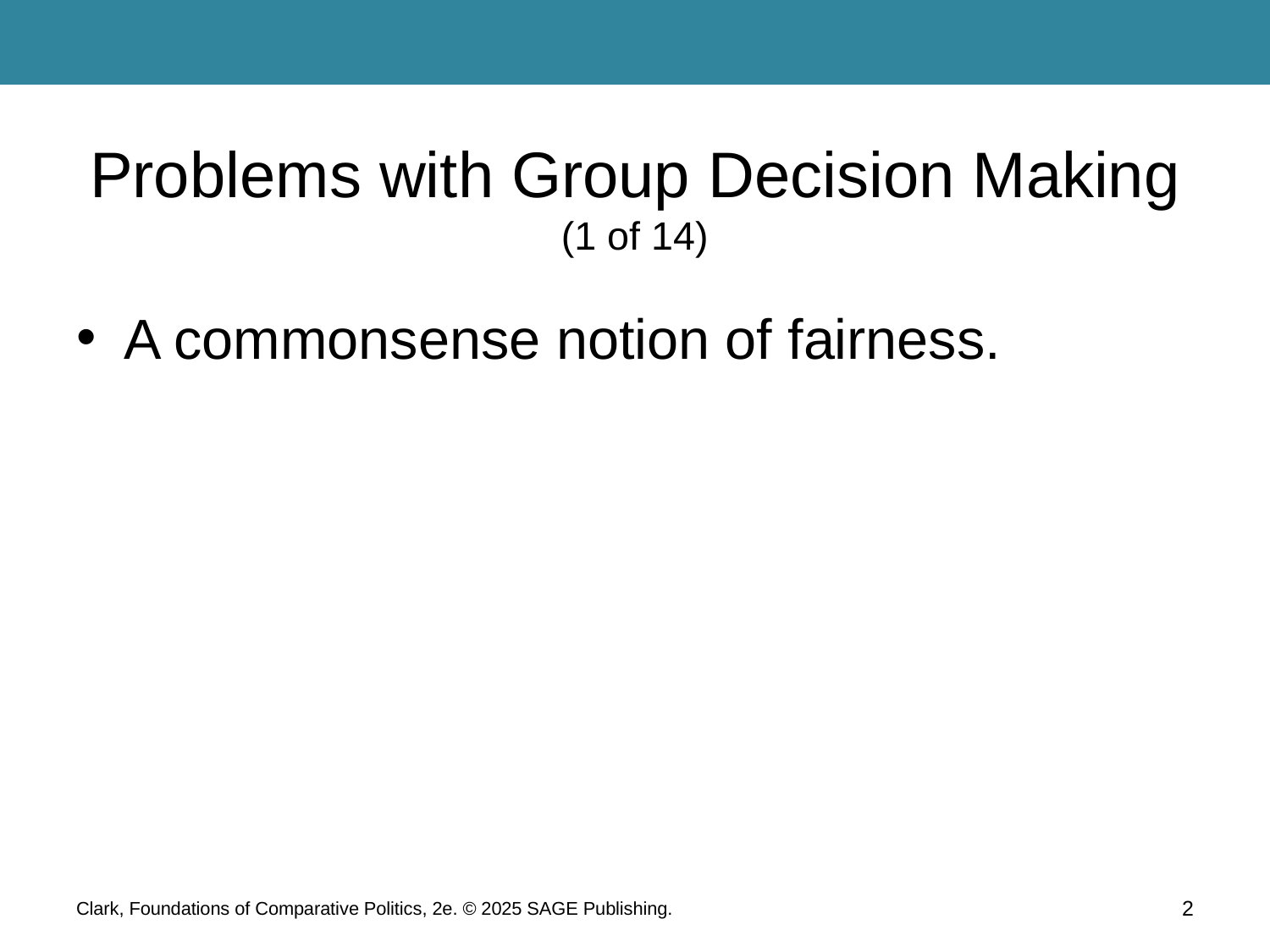

# Problems with Group Decision Making (1 of 14)
A commonsense notion of fairness.

Clark, Foundations of Comparative Politics, 2e. © 2025 SAGE Publishing.
2